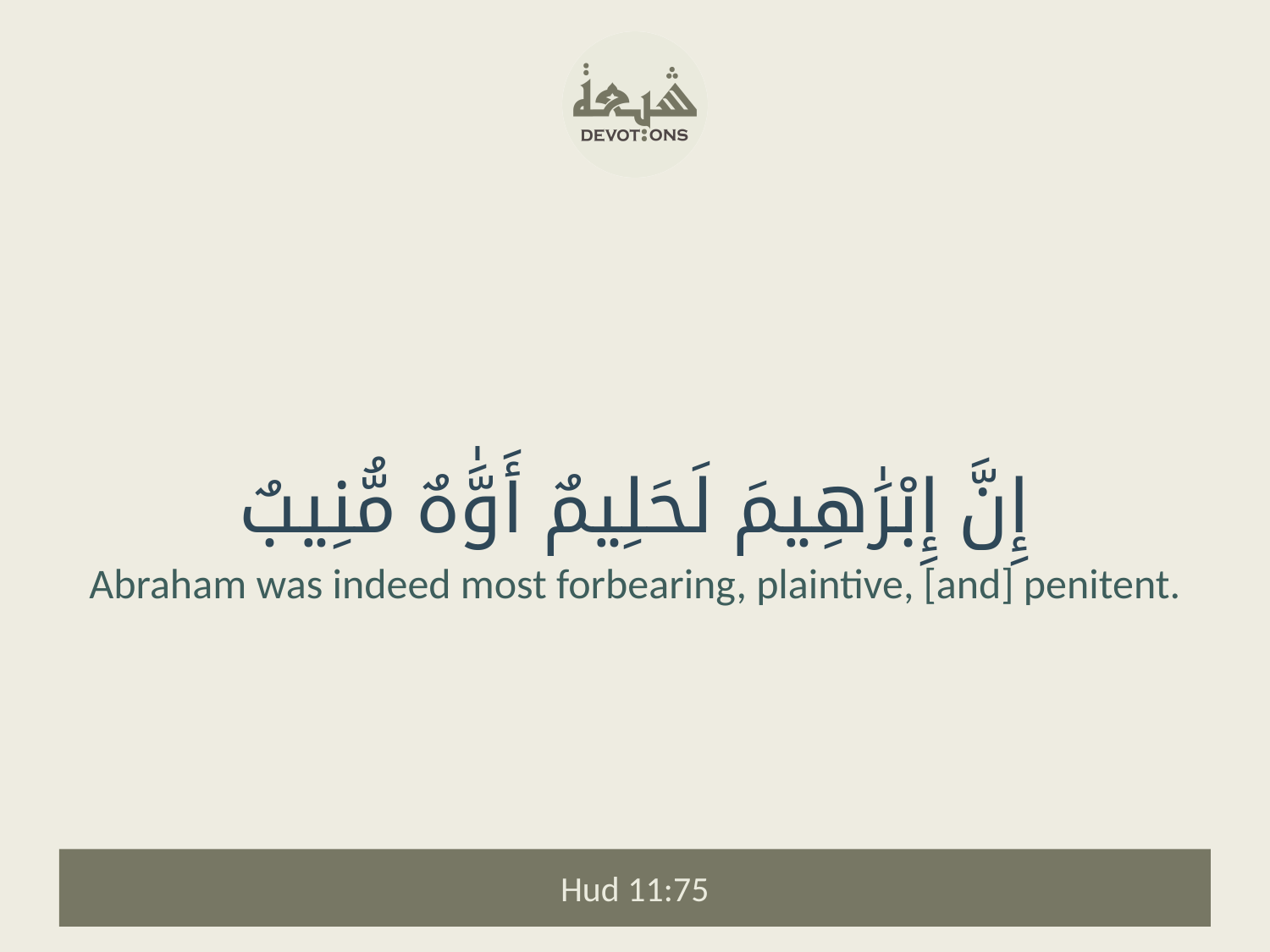

إِنَّ إِبْرَٰهِيمَ لَحَلِيمٌ أَوَّٰهٌ مُّنِيبٌ
Abraham was indeed most forbearing, plaintive, [and] penitent.
Hud 11:75